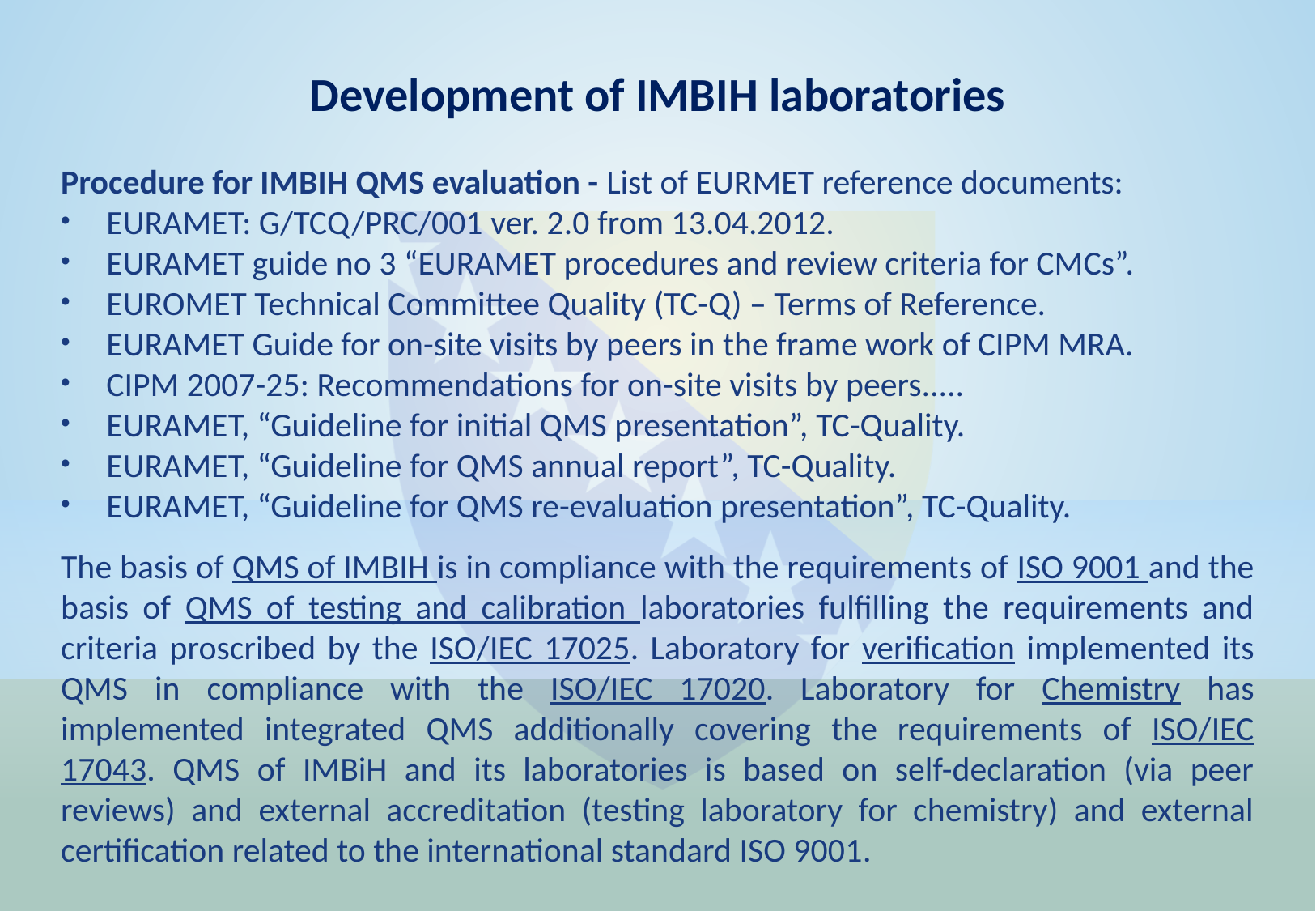

Development of IMBIH laboratories
Procedure for IMBIH QMS evaluation - List of EURMET reference documents:
EURAMET: G/TCQ/PRC/001 ver. 2.0 from 13.04.2012.
EURAMET guide no 3 “EURAMET procedures and review criteria for CMCs”.
EUROMET Technical Committee Quality (TC-Q) – Terms of Reference.
EURAMET Guide for on-site visits by peers in the frame work of CIPM MRA.
CIPM 2007-25: Recommendations for on-site visits by peers.....
EURAMET, “Guideline for initial QMS presentation”, TC-Quality.
EURAMET, “Guideline for QMS annual report”, TC-Quality.
EURAMET, “Guideline for QMS re-evaluation presentation”, TC-Quality.

The basis of QMS of IMBIH is in compliance with the requirements of ISO 9001 and the basis of QMS of testing and calibration laboratories fulfilling the requirements and criteria proscribed by the ISO/IEC 17025. Laboratory for verification implemented its QMS in compliance with the ISO/IEC 17020. Laboratory for Chemistry has implemented integrated QMS additionally covering the requirements of ISO/IEC 17043. QMS of IMBiH and its laboratories is based on self-declaration (via peer reviews) and external accreditation (testing laboratory for chemistry) and external certification related to the international standard ISO 9001.